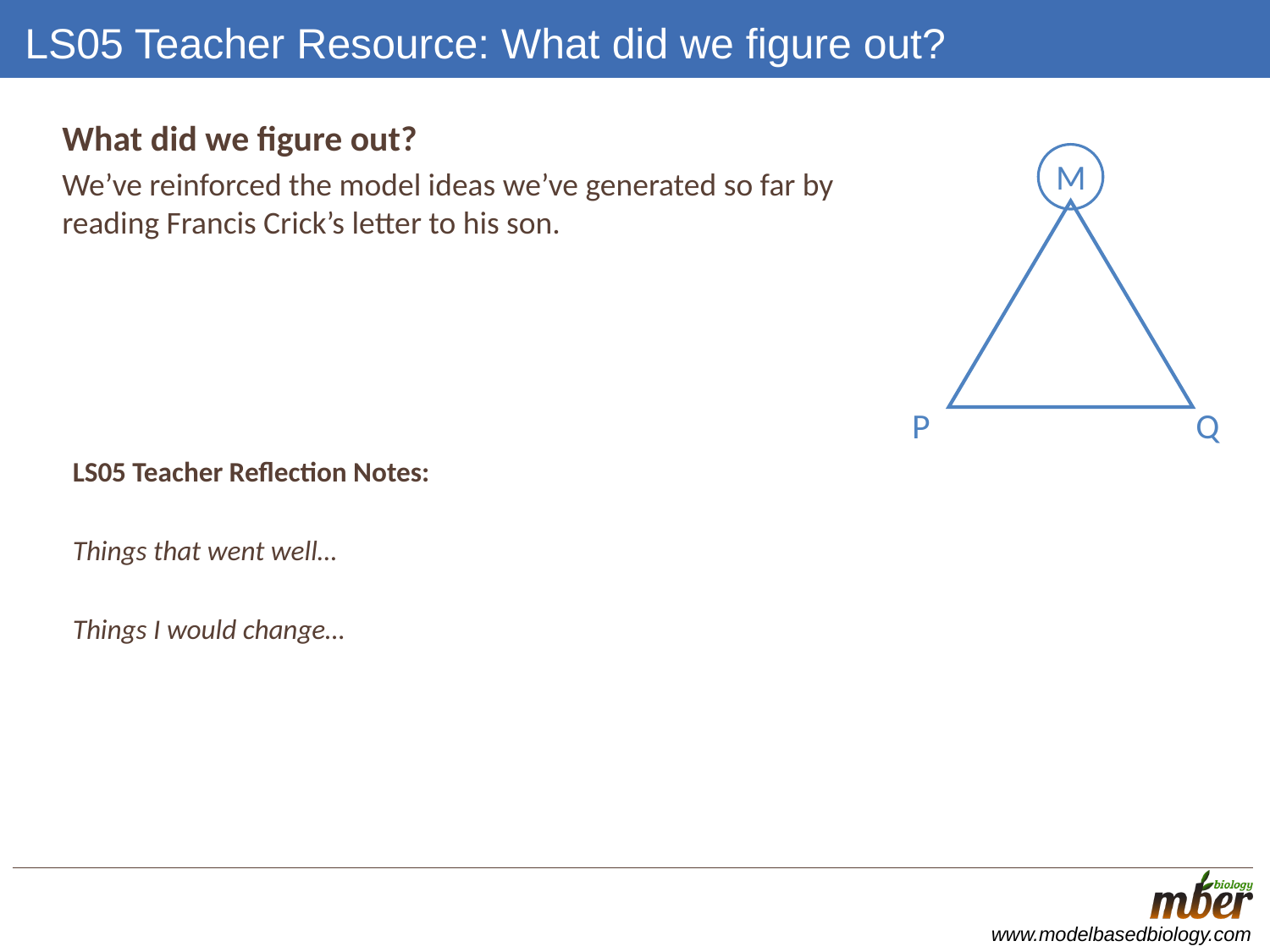

# LS05 Teacher Resource: What did we figure out?
What did we figure out?
We’ve reinforced the model ideas we’ve generated so far by reading Francis Crick’s letter to his son.

M

Q
P

LS05 Teacher Reflection Notes:

Things that went well…

Things I would change…